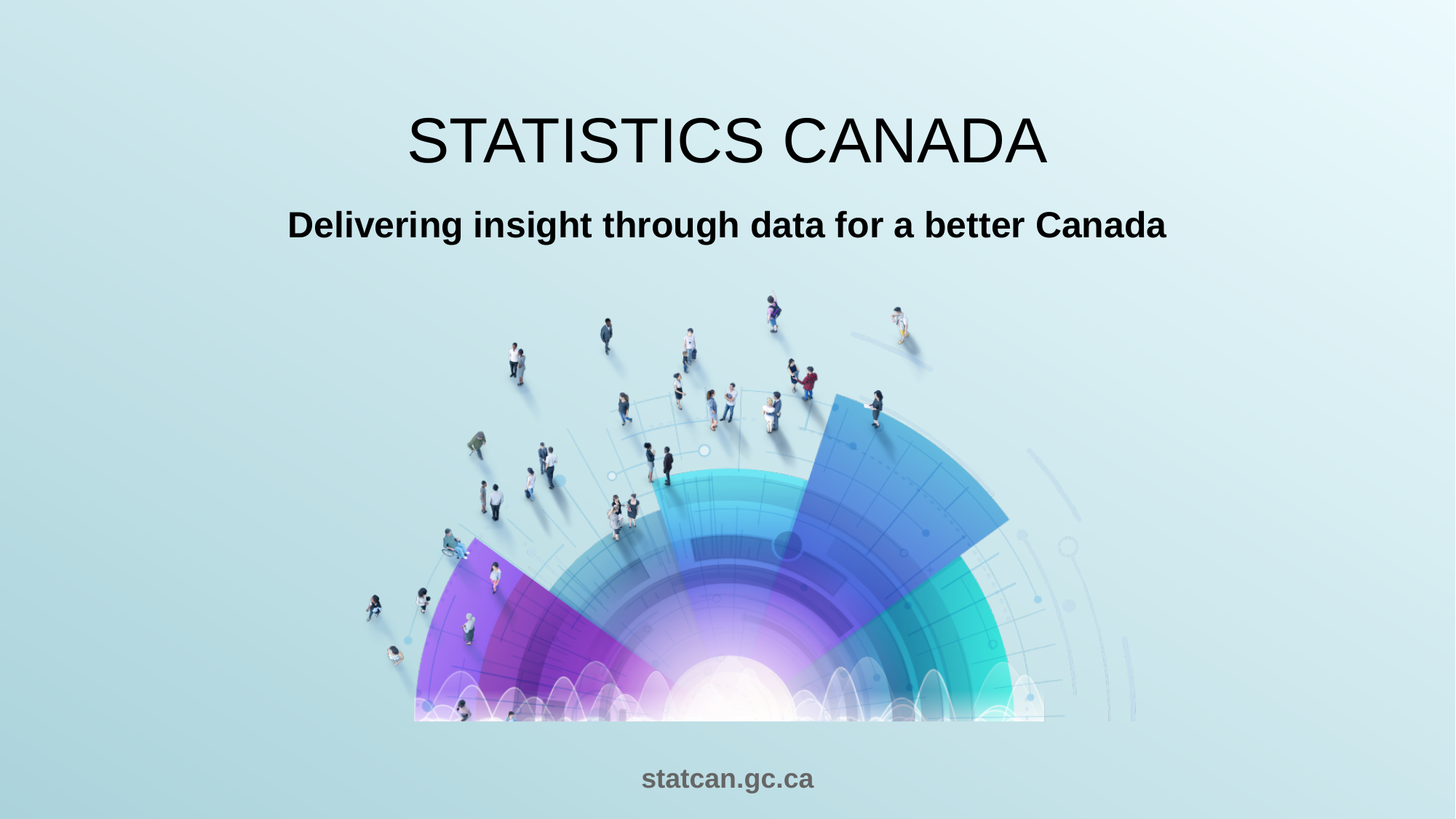

# STATISTICS CANADA
Delivering insight through data for a better Canada